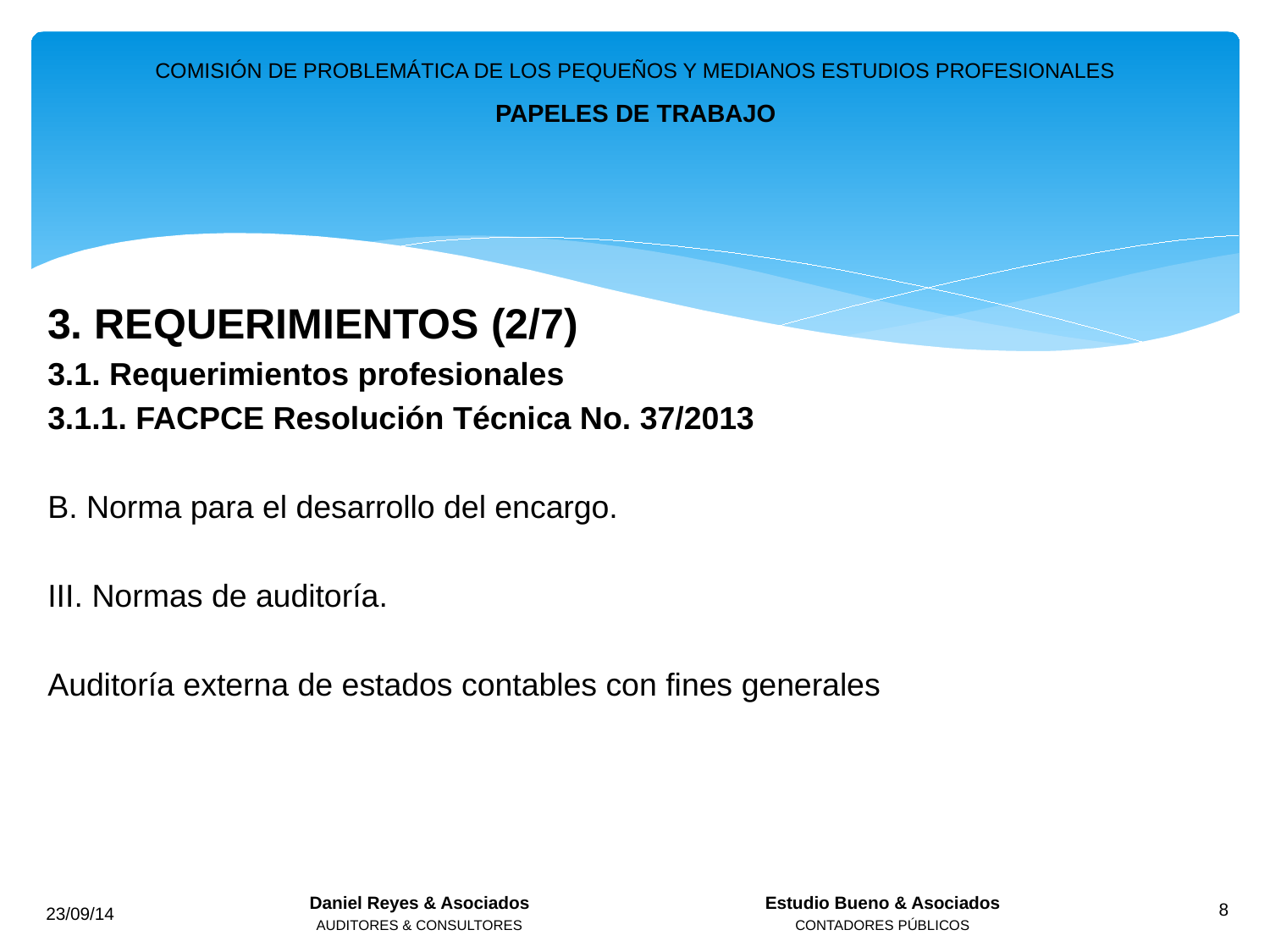

COMISIÓN DE PROBLEMÁTICA DE LOS PEQUEÑOS Y MEDIANOS ESTUDIOS PROFESIONALES
PAPELES DE TRABAJO
3. REQUERIMIENTOS (2/7)
3.1. Requerimientos profesionales
3.1.1. FACPCE Resolución Técnica No. 37/2013

B. Norma para el desarrollo del encargo.

III. Normas de auditoría.

Auditoría externa de estados contables con fines generales

Daniel Reyes & Asociados
AUDITORES & CONSULTORES
Estudio Bueno & Asociados
CONTADORES PÚBLICOS
23/09/14
8